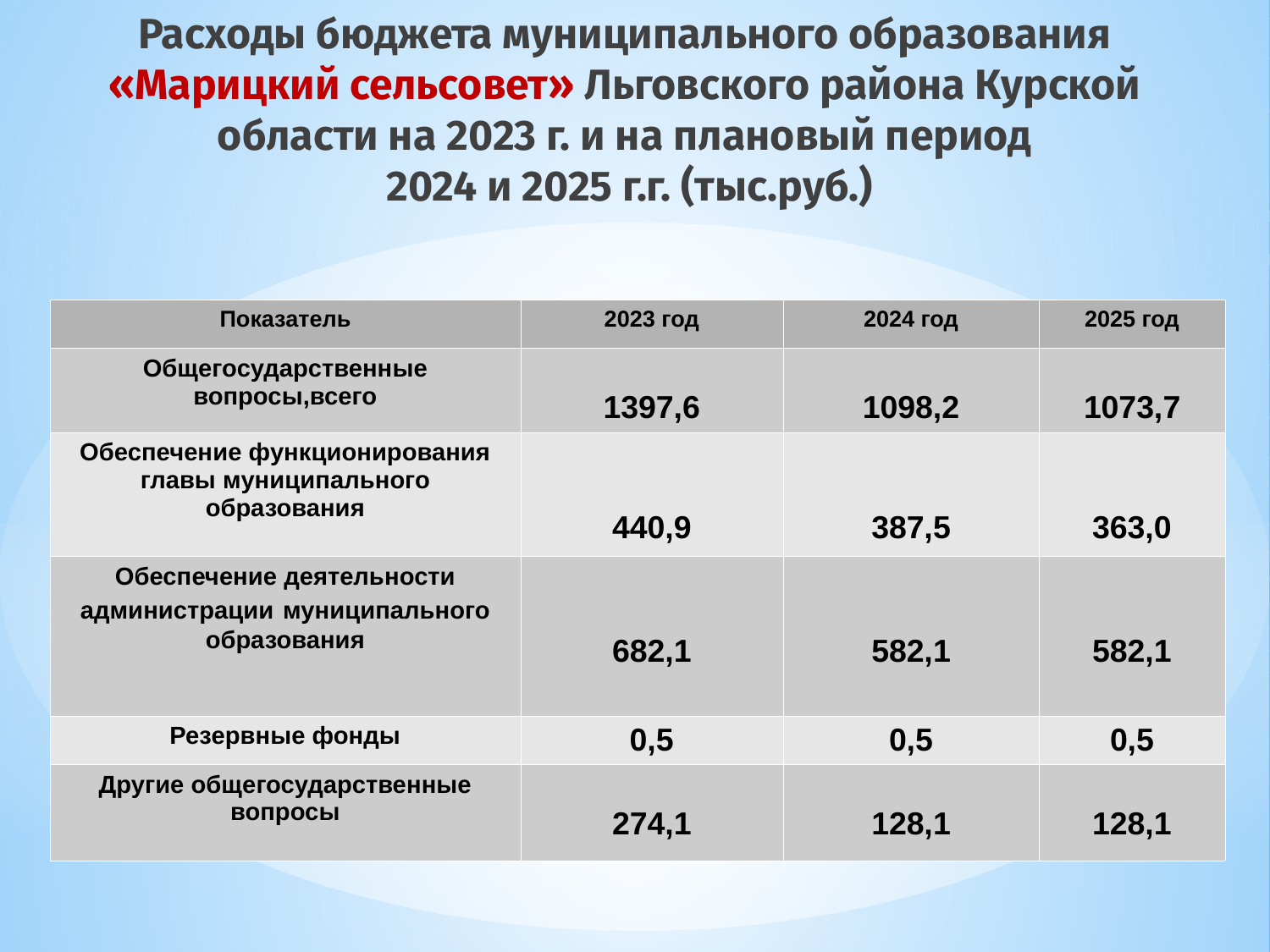

Расходы бюджета муниципального образования
«Марицкий сельсовет» Льговского района Курской области на 2023 г. и на плановый период
 2024 и 2025 г.г. (тыс.руб.)
| Показатель | 2023 год | 2024 год | 2025 год |
| --- | --- | --- | --- |
| Общегосударственные вопросы,всего | 1397,6 | 1098,2 | 1073,7 |
| Обеспечение функционирования главы муниципального образования | 440,9 | 387,5 | 363,0 |
| Обеспечение деятельности администрации муниципального образования | 682,1 | 582,1 | 582,1 |
| Резервные фонды | 0,5 | 0,5 | 0,5 |
| Другие общегосударственные вопросы | 274,1 | 128,1 | 128,1 |